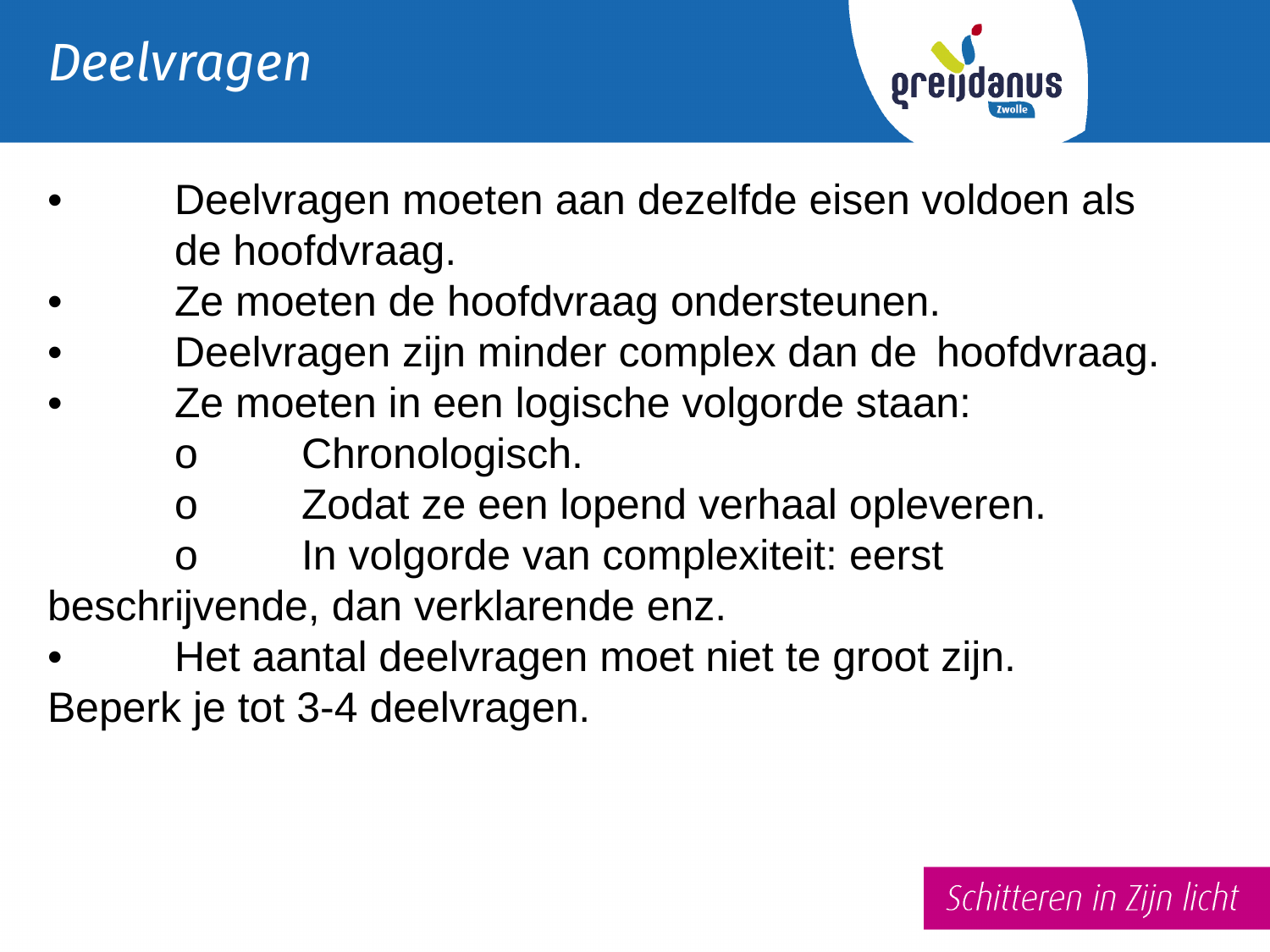

# Deelvragen
•	Deelvragen moeten aan dezelfde eisen voldoen als 	de hoofdvraag.
•	Ze moeten de hoofdvraag ondersteunen.
•	Deelvragen zijn minder complex dan de 	hoofdvraag.
•	Ze moeten in een logische volgorde staan:
	o	Chronologisch.
	o	Zodat ze een lopend verhaal opleveren.
	o	In volgorde van complexiteit: eerst 	beschrijvende, dan verklarende enz.
•	Het aantal deelvragen moet niet te groot zijn. 	Beperk je tot 3-4 deelvragen.